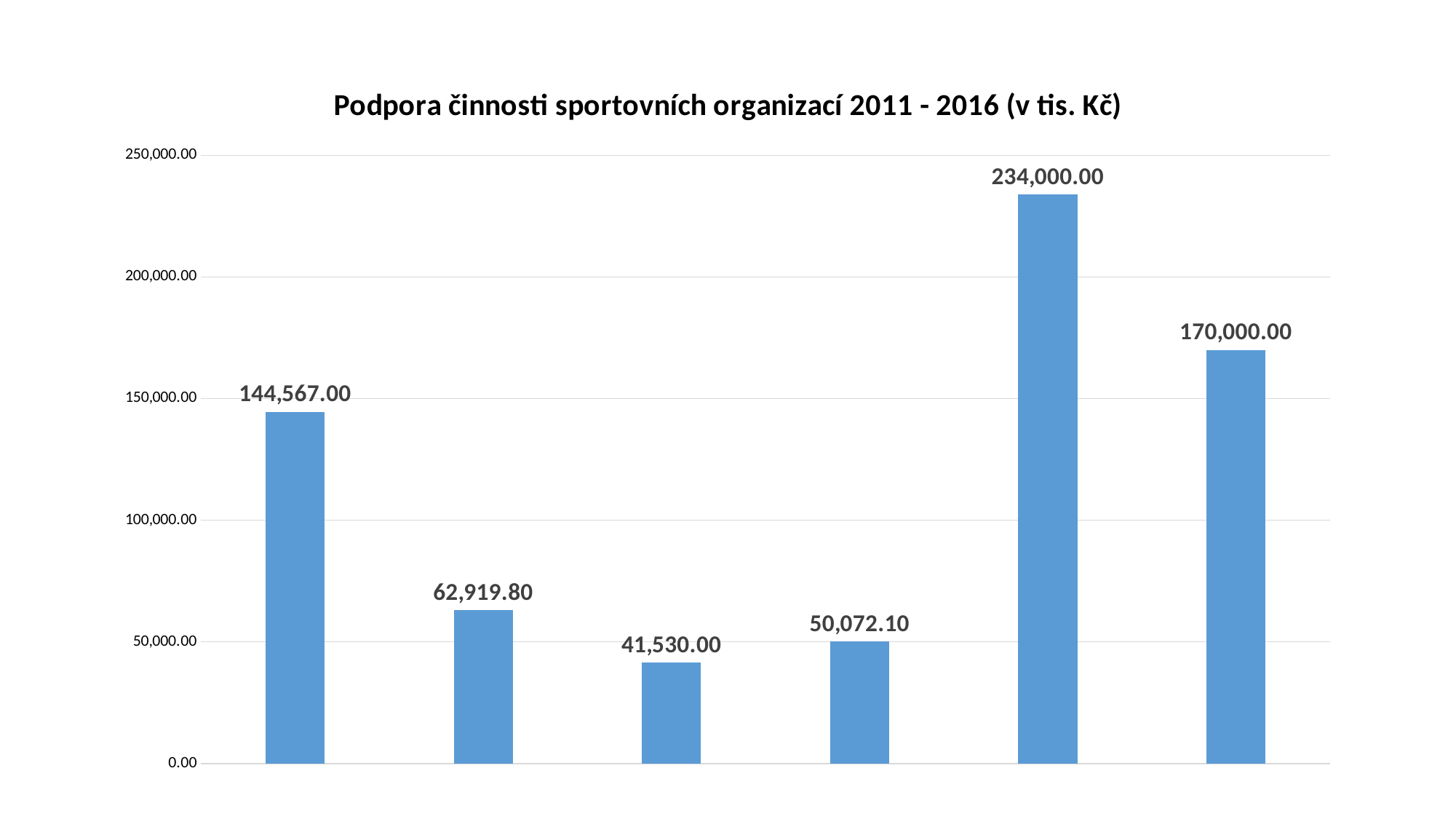

### Chart: Podpora činnosti sportovních organizací 2011 - 2016 (v tis. Kč)

| Category |  |
|---|---|